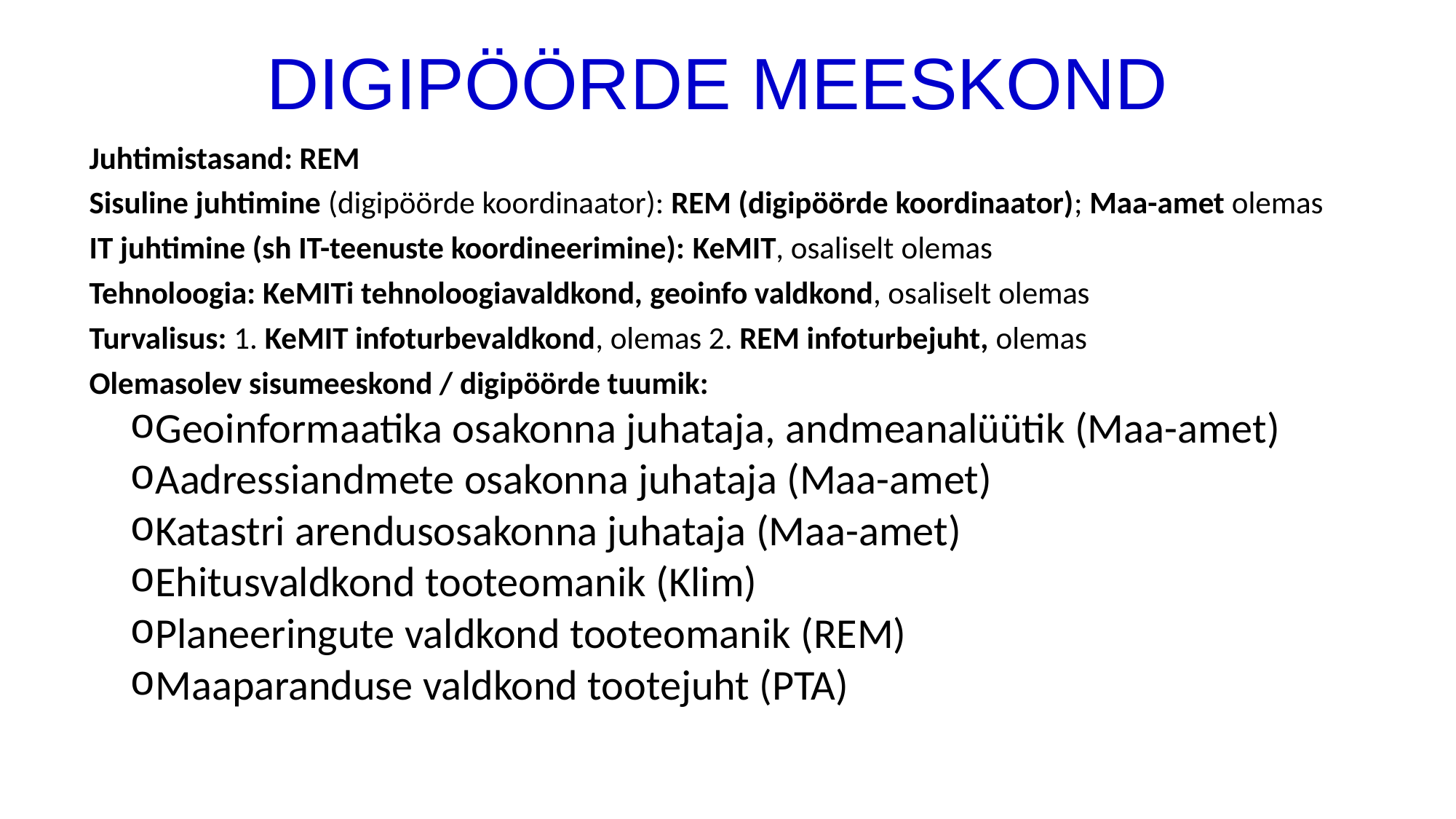

# DIGIPÖÖRDE MEESKOND
Juhtimistasand: REM
Sisuline juhtimine (digipöörde koordinaator): REM (digipöörde koordinaator); Maa-amet olemas
IT juhtimine (sh IT-teenuste koordineerimine): KeMIT, osaliselt olemas
Tehnoloogia: KeMITi tehnoloogiavaldkond, geoinfo valdkond, osaliselt olemas
Turvalisus: 1. KeMIT infoturbevaldkond, olemas 2. REM infoturbejuht, olemas
Olemasolev sisumeeskond / digipöörde tuumik:
Geoinformaatika osakonna juhataja, andmeanalüütik (Maa-amet)
Aadressiandmete osakonna juhataja (Maa-amet)
Katastri arendusosakonna juhataja (Maa-amet)
Ehitusvaldkond tooteomanik (Klim)
Planeeringute valdkond tooteomanik (REM)
Maaparanduse valdkond tootejuht (PTA)